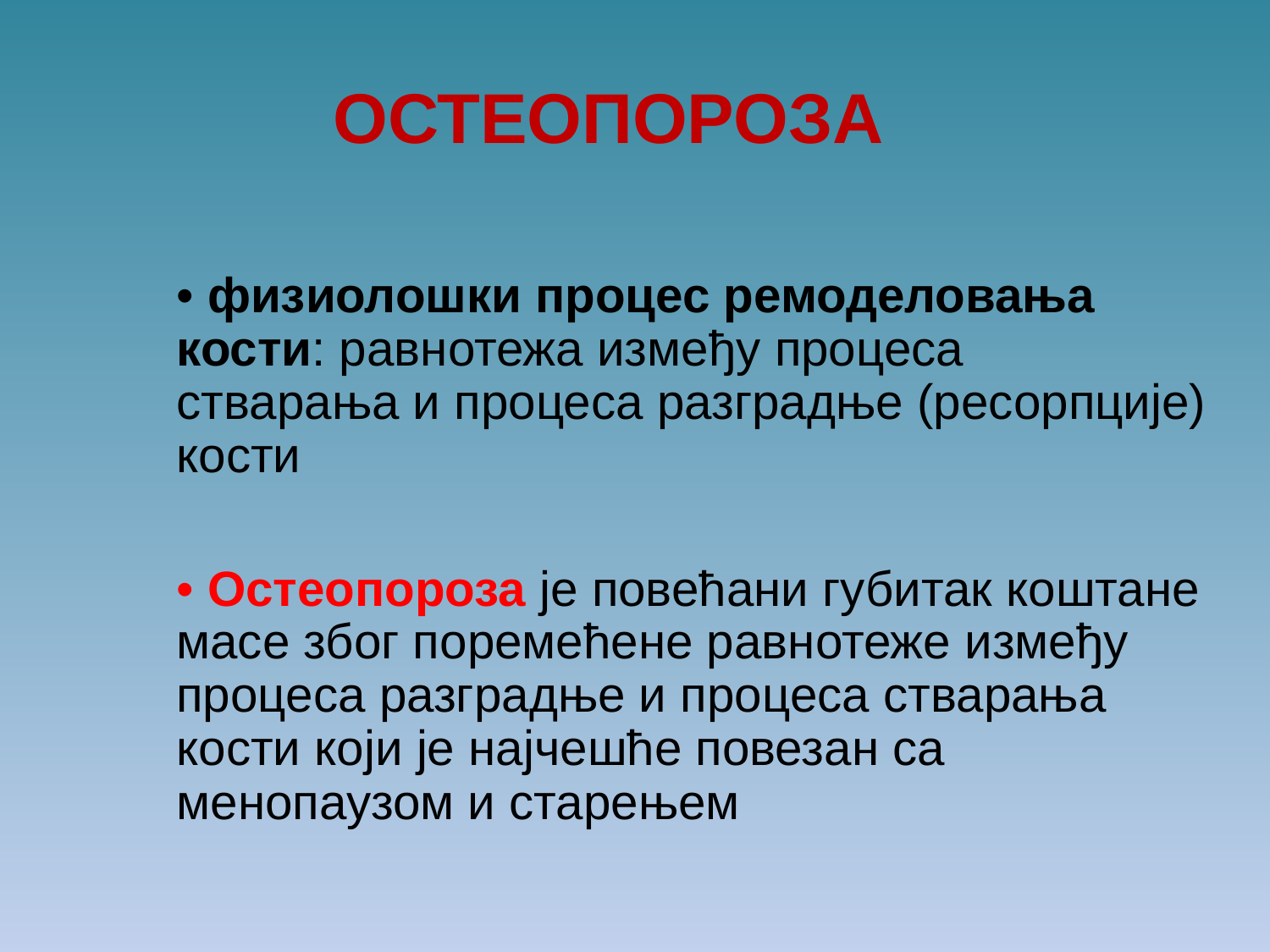

ОСТЕОПОРОЗА
• физиолошки процес ремоделовања
кости: равнотежа између процеса
стварања и процеса разградње (ресорпције)
кости
• Остеопороза је повећани губитак коштане
масе због поремећене равнотеже између
процеса разградње и процеса стварања
кости који је најчешће повезан са
менопаузом и старењем